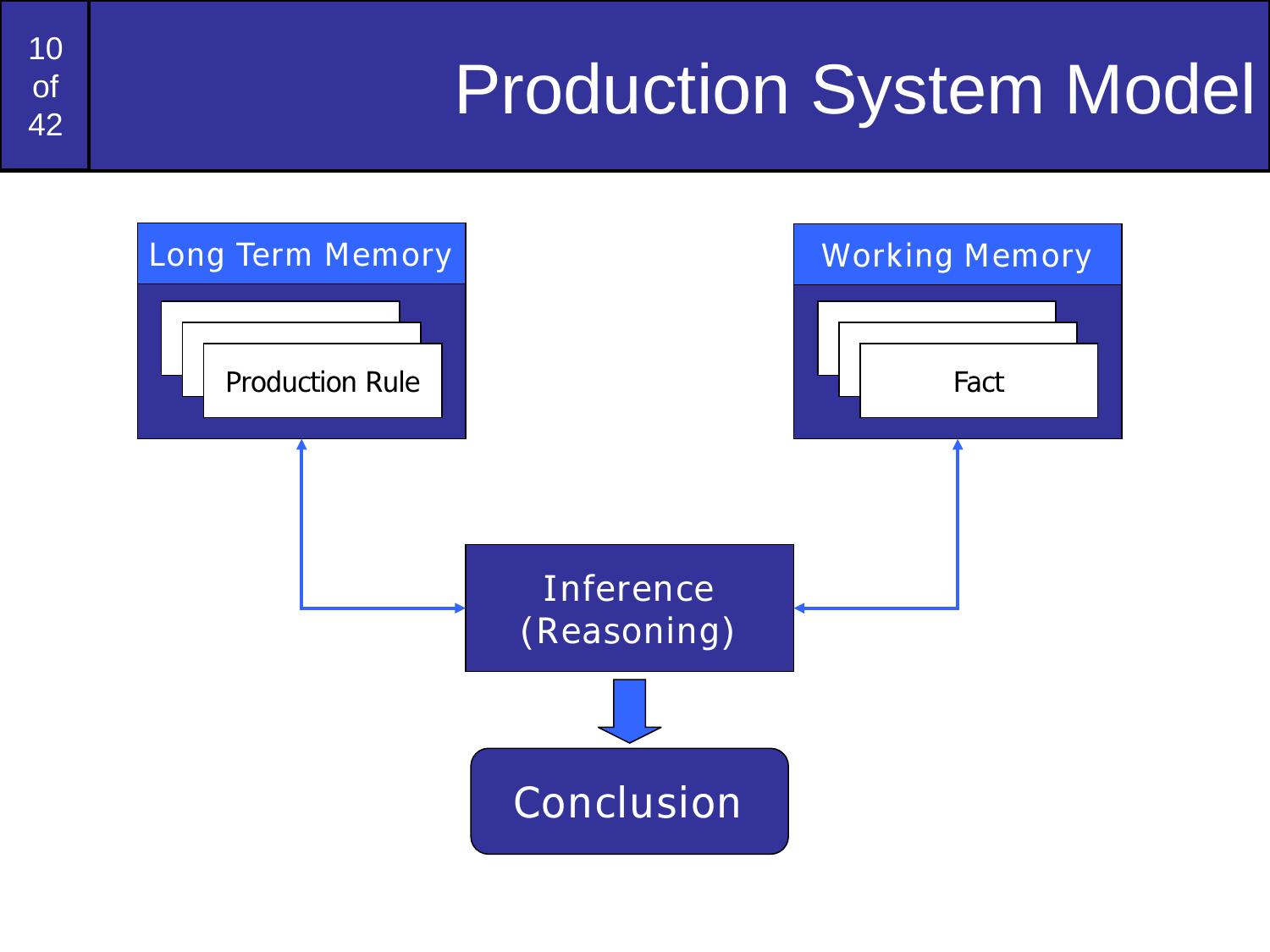

# Production System Model
Long Term Memory

Production Rule
Working Memory

Fact
Inference
(Reasoning)

Conclusion